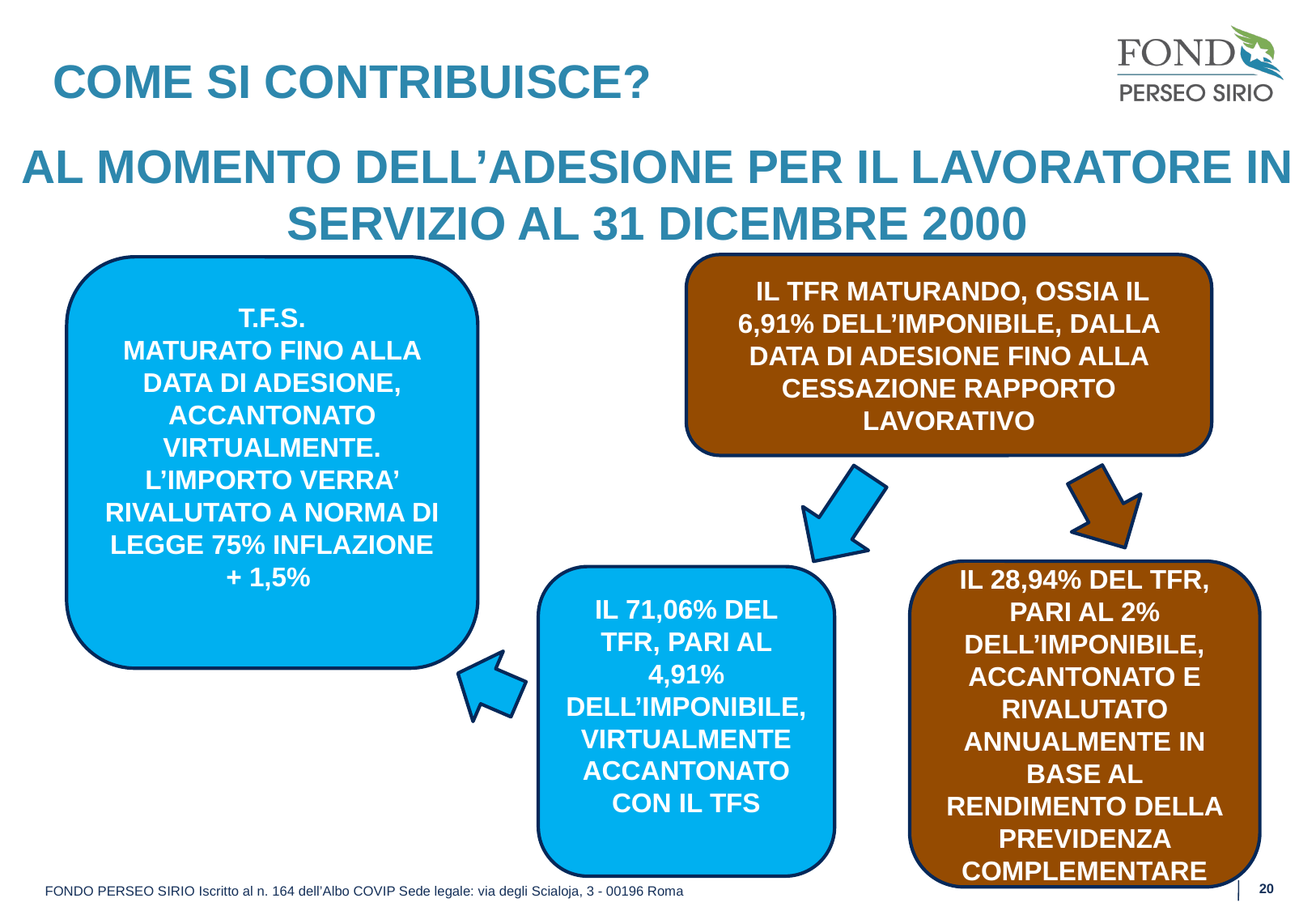

# COME SI CONTRIBUISCE?
AL MOMENTO DELL’ADESIONE PER IL LAVORATORE IN SERVIZIO AL 31 DICEMBRE 2000
 IL TFR MATURANDO, OSSIA IL 6,91% DELL’IMPONIBILE, DALLA DATA DI ADESIONE FINO ALLA CESSAZIONE RAPPORTO LAVORATIVO
T.F.S.
MATURATO FINO ALLA DATA DI ADESIONE, ACCANTONATO VIRTUALMENTE. L’IMPORTO VERRA’ RIVALUTATO A NORMA DI LEGGE 75% INFLAZIONE + 1,5%

IL 28,94% DEL TFR, PARI AL 2% DELL’IMPONIBILE,
ACCANTONATO E RIVALUTATO ANNUALMENTE IN BASE AL RENDIMENTO DELLA PREVIDENZA COMPLEMENTARE

IL 71,06% DEL TFR, PARI AL 4,91% DELL’IMPONIBILE, VIRTUALMENTE ACCANTONATO CON IL TFS

20
FONDO PERSEO SIRIO Iscritto al n. 164 dell’Albo COVIP Sede legale: via degli Scialoja, 3 - 00196 Roma